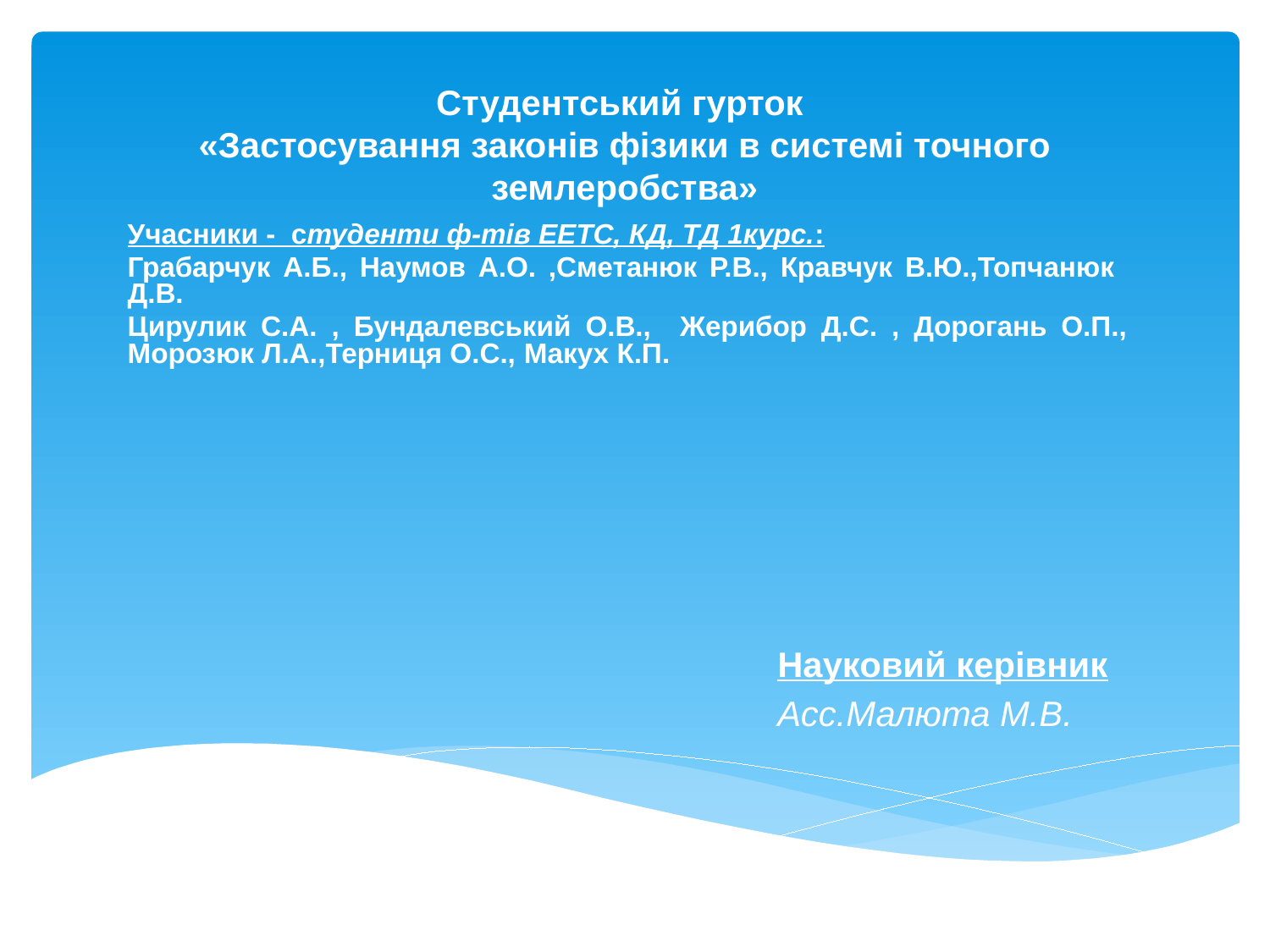

# Студентський гурток «Застосування законів фізики в системі точного землеробства»
Учасники -  студенти ф-тів ЕЕТС, КД, ТД 1курс.:
Грабарчук А.Б., Наумов А.О. ,Сметанюк Р.В., Кравчук В.Ю.,Топчанюк  Д.В.
Цирулик С.А. , Бундалевський О.В.,  Жерибор Д.С. , Дорогань О.П., Морозюк Л.А.,Терниця О.С., Макух К.П.

Науковий керівник
Асс.Малюта М.В.